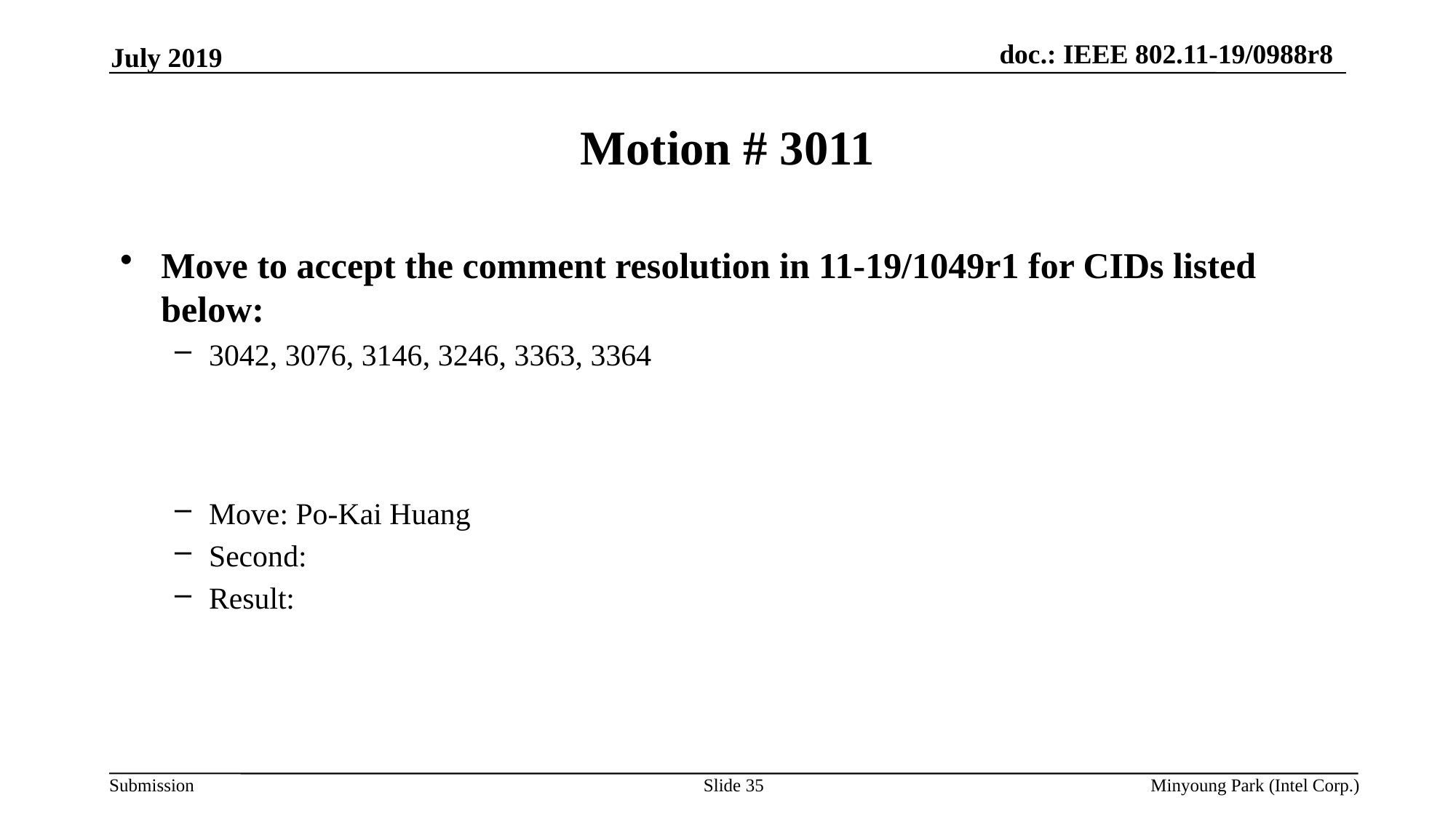

July 2019
# Motion # 3011
Move to accept the comment resolution in 11-19/1049r1 for CIDs listed below:
3042, 3076, 3146, 3246, 3363, 3364

Move: Po-Kai Huang
Second:
Result:

Slide 35
Minyoung Park (Intel Corp.)